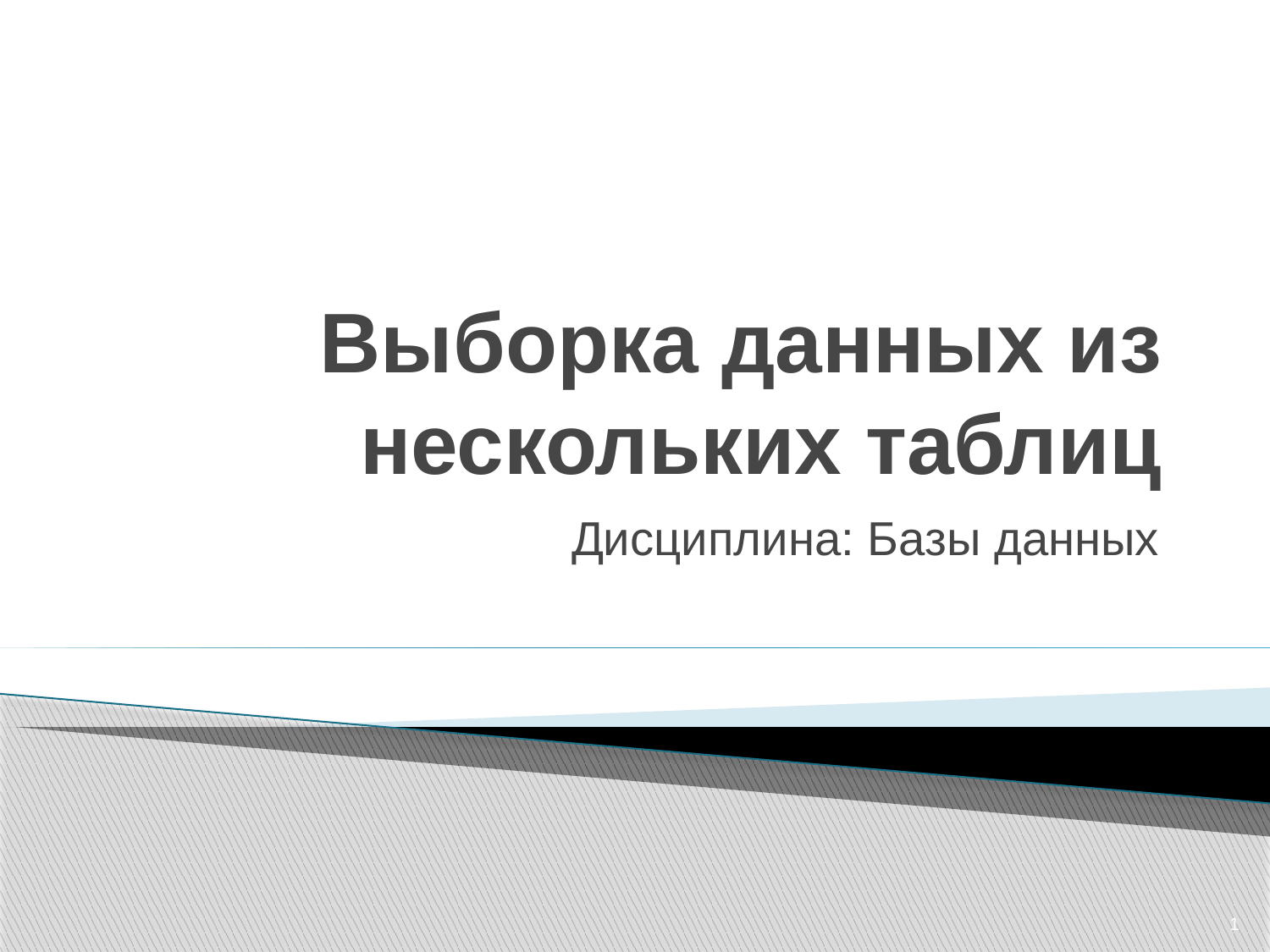

# Выборка данных из нескольких таблиц
Дисциплина: Базы данных
1